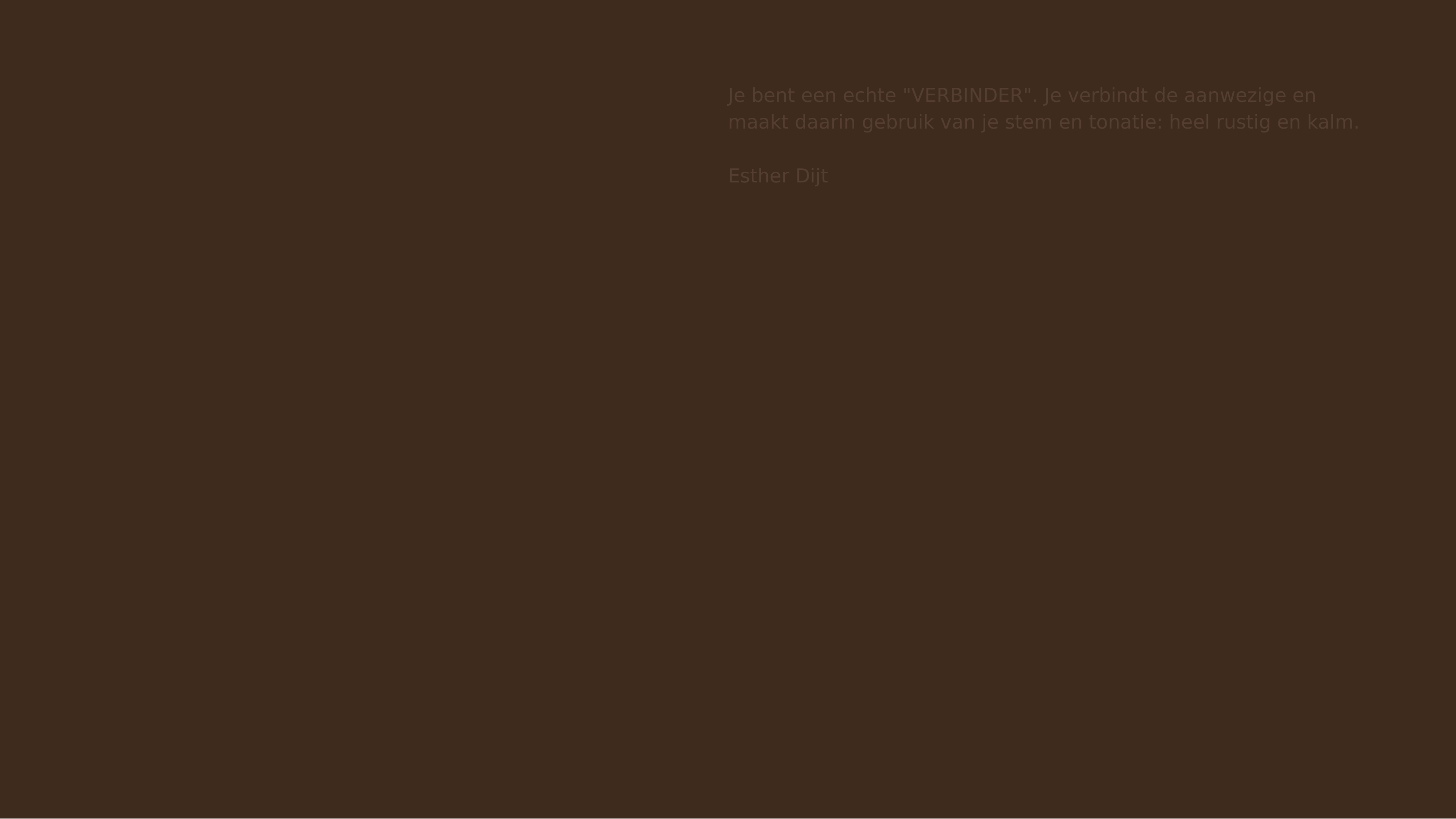

Je bent een echte "VERBINDER". Je verbindt de aanwezige en maakt daarin gebruik van je stem en tonatie: heel rustig en kalm.

Esther Dijt